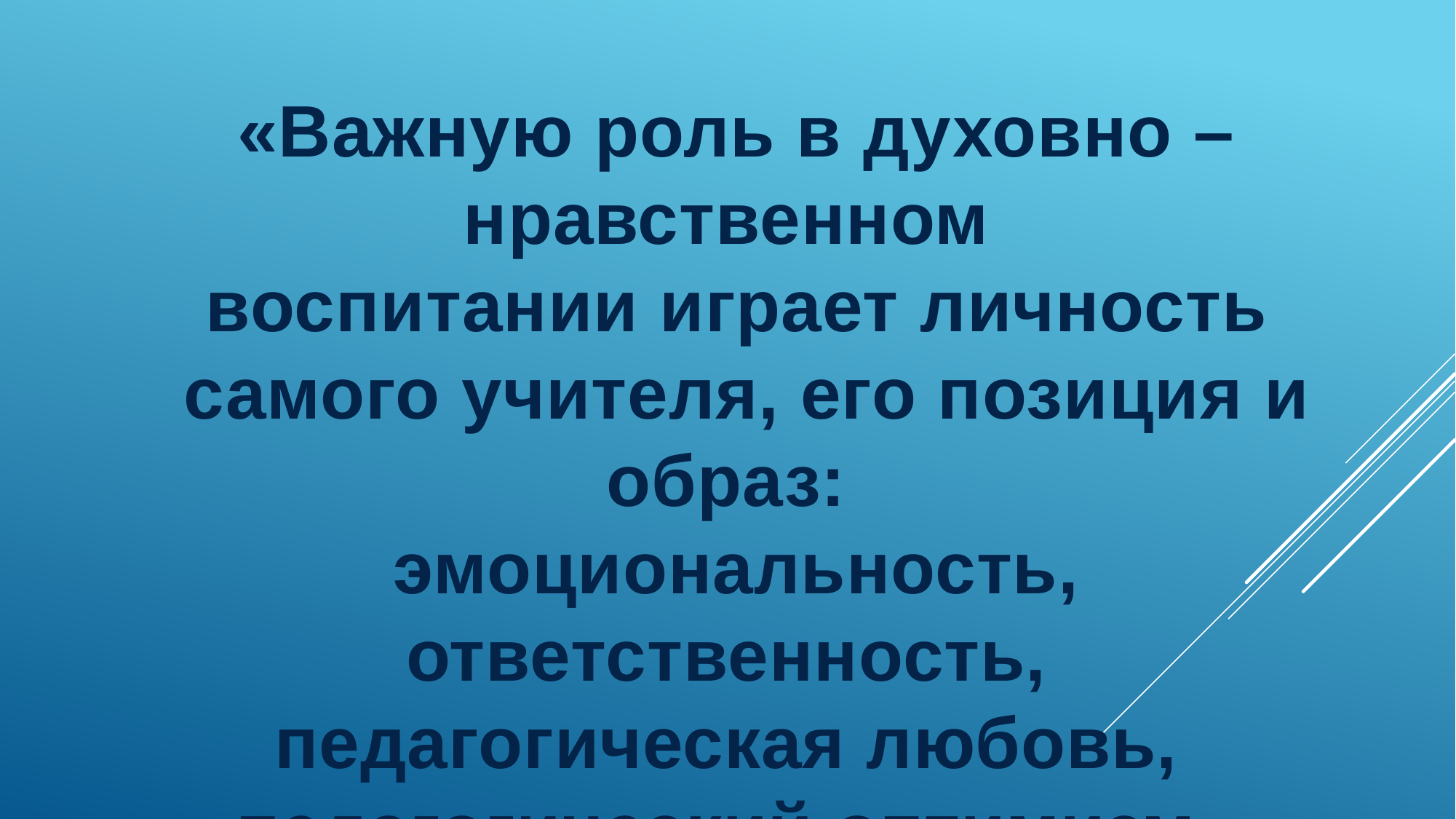

«Важную роль в духовно – нравственном
воспитании играет личность
 самого учителя, его позиция и образ:
эмоциональность, ответственность,
педагогическая любовь,
педагогический оптимизм»
(А.С. Макаренко)